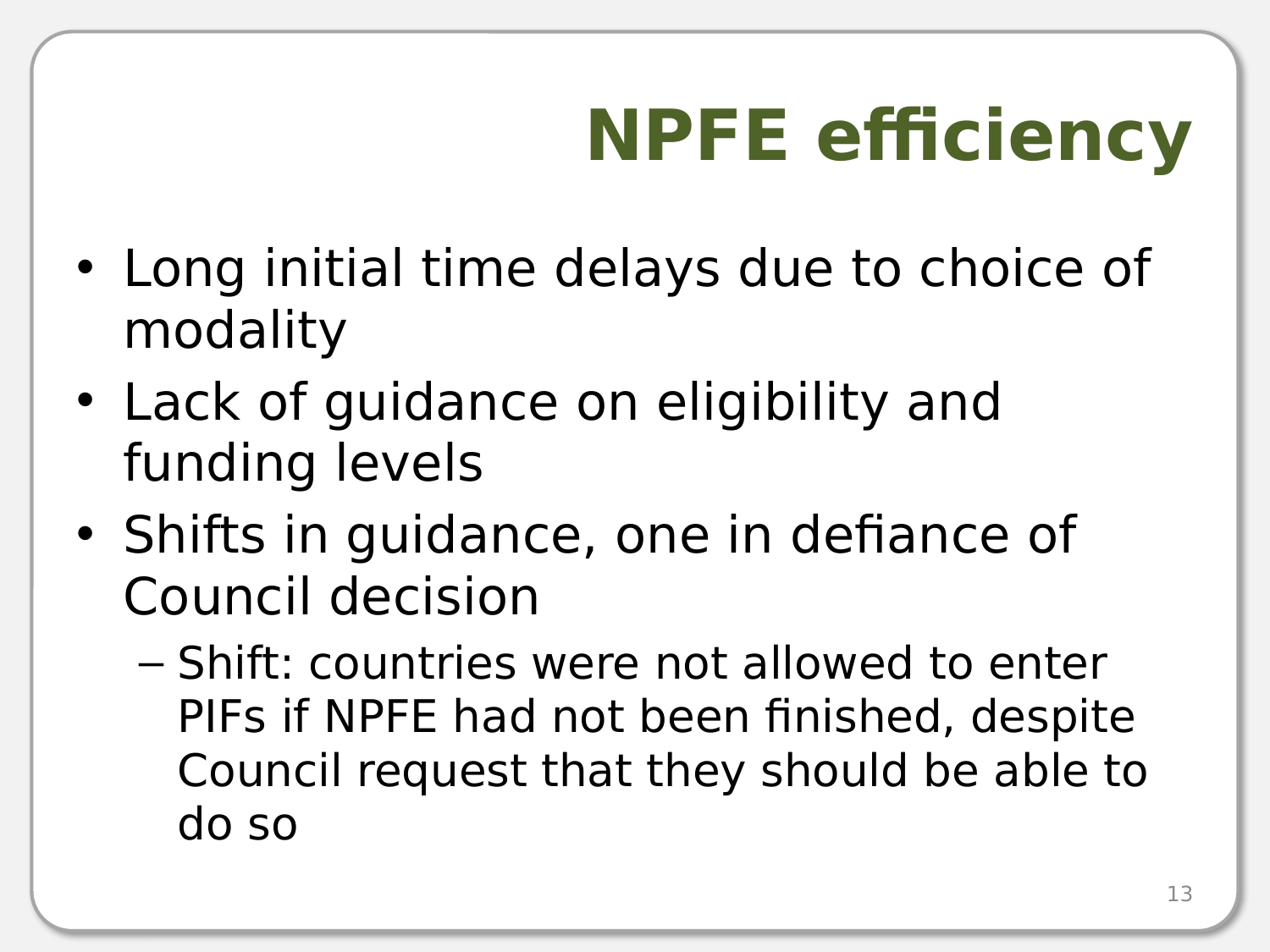

# NPFE efficiency
Long initial time delays due to choice of modality
Lack of guidance on eligibility and funding levels
Shifts in guidance, one in defiance of Council decision
Shift: countries were not allowed to enter PIFs if NPFE had not been finished, despite Council request that they should be able to do so
13